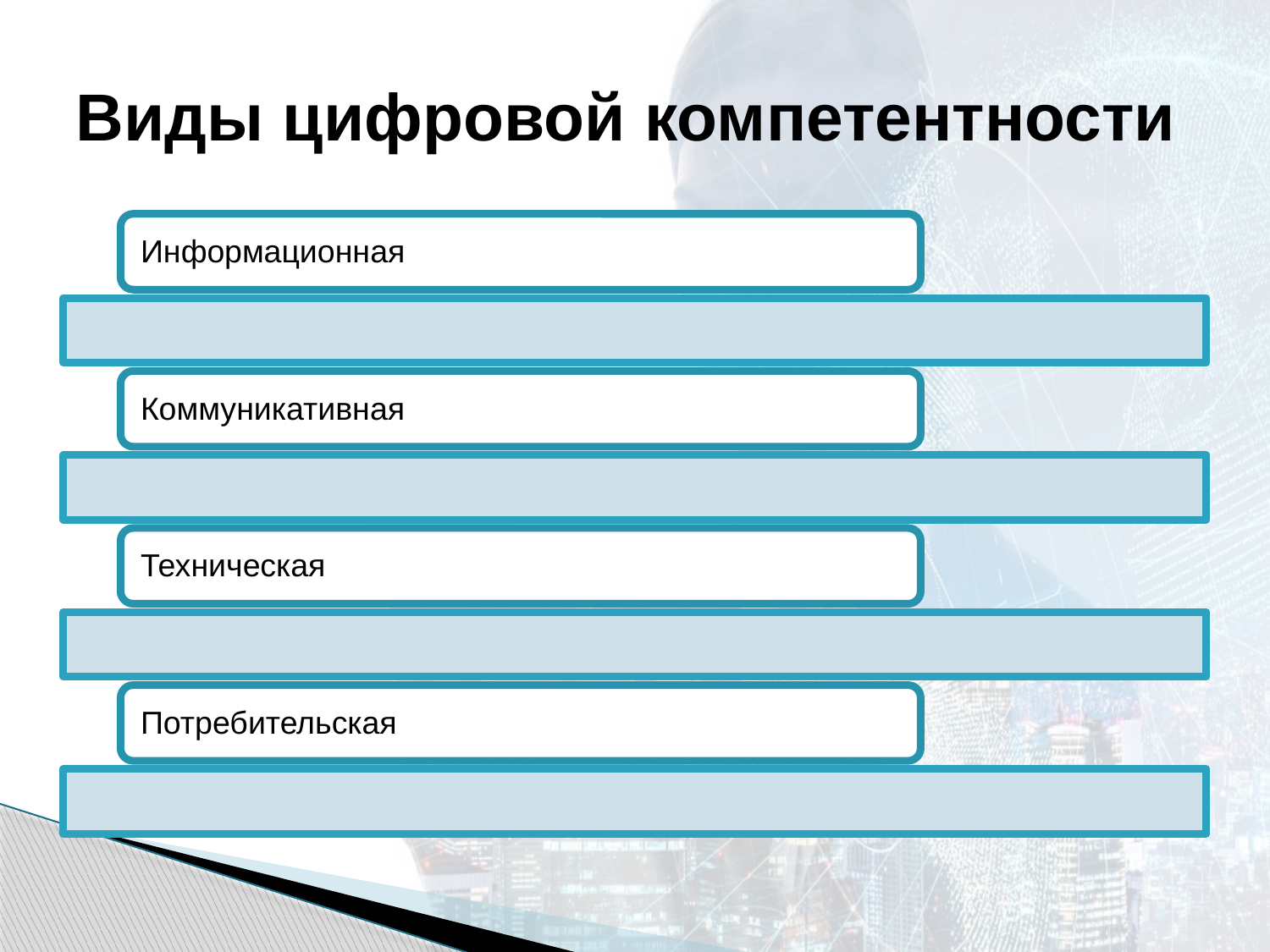

# Виды цифровой компетентности
Информационная
Коммуникативная
Техническая
Потребительская